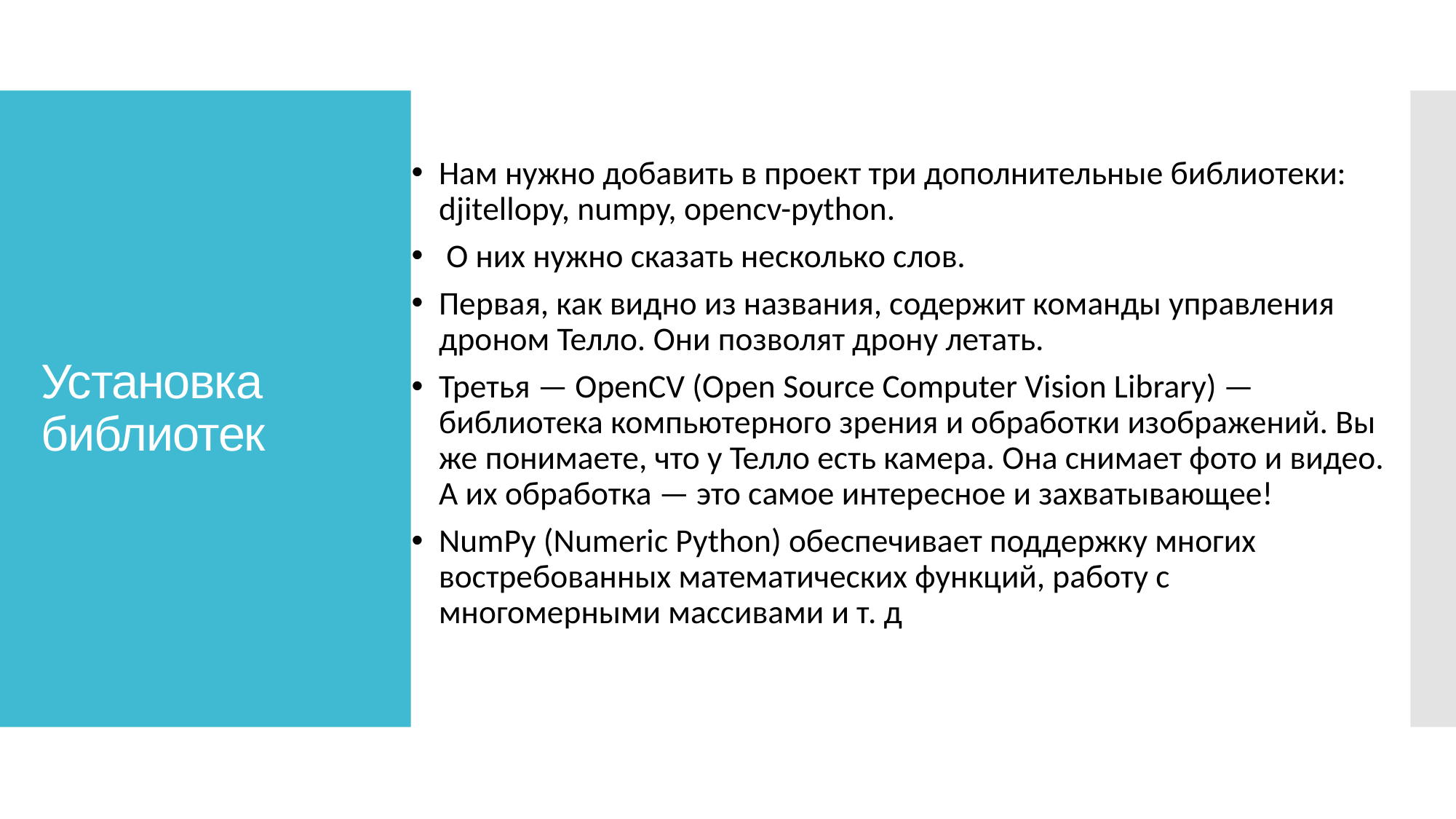

# Установка библиотек
Нам нужно добавить в проект три дополнительные библиотеки: djitellopy, numpy, opencv-python.
 О них нужно сказать несколько слов.
Первая, как видно из названия, содержит команды управления дроном Телло. Они позволят дрону летать.
Третья — OpenCV (Open Source Computer Vision Library) — библиотека компьютерного зрения и обработки изображений. Вы же понимаете, что у Телло есть камера. Она снимает фото и видео. А их обработка — это самое интересное и захватывающее!
NumPy (Numeric Python) обеспечивает поддержку многих востребованных математических функций, работу с многомерными массивами и т. д